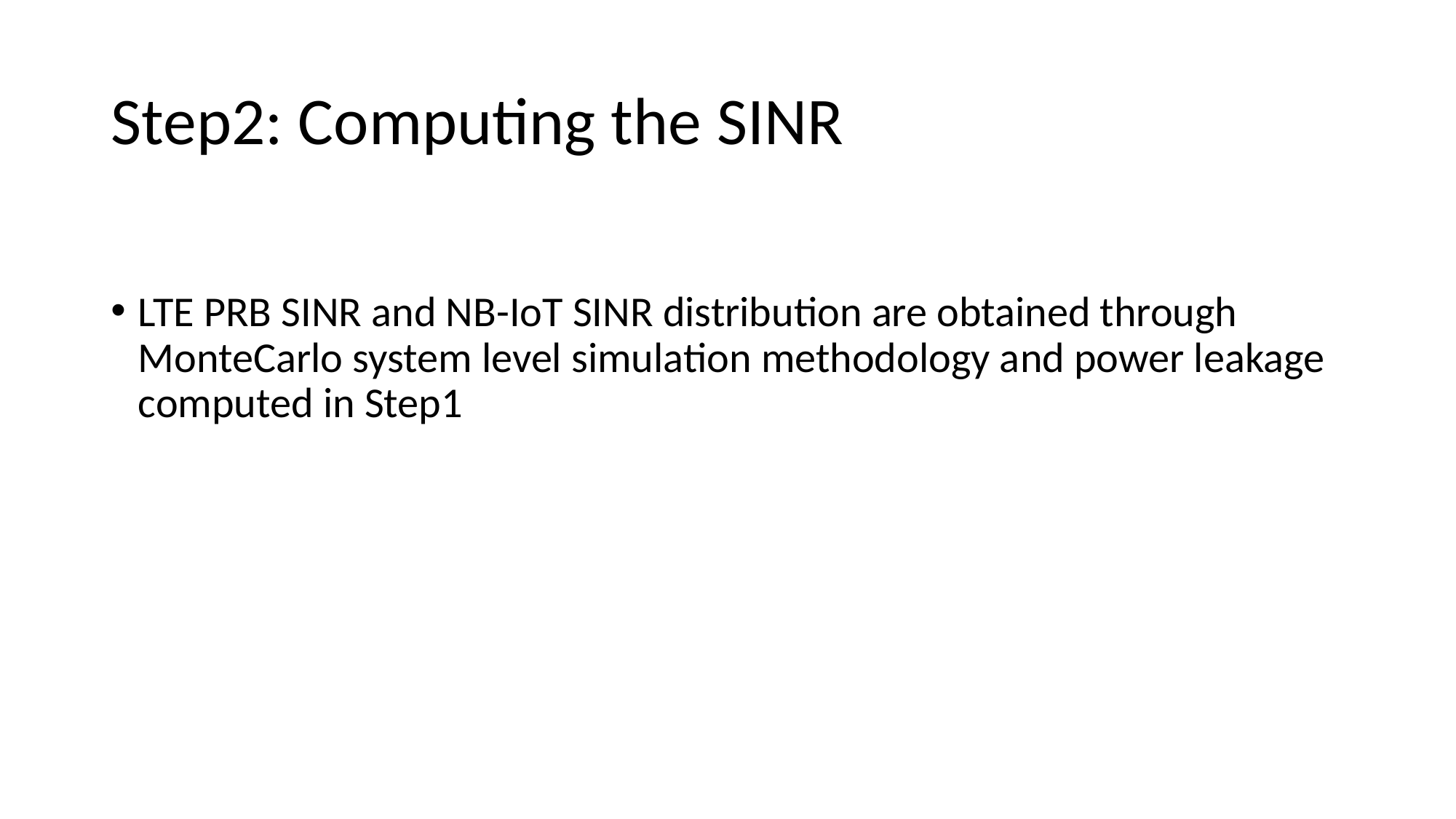

# Step2: Computing the SINR

LTE PRB SINR and NB-IoT SINR distribution are obtained through MonteCarlo system level simulation methodology and power leakage computed in Step1